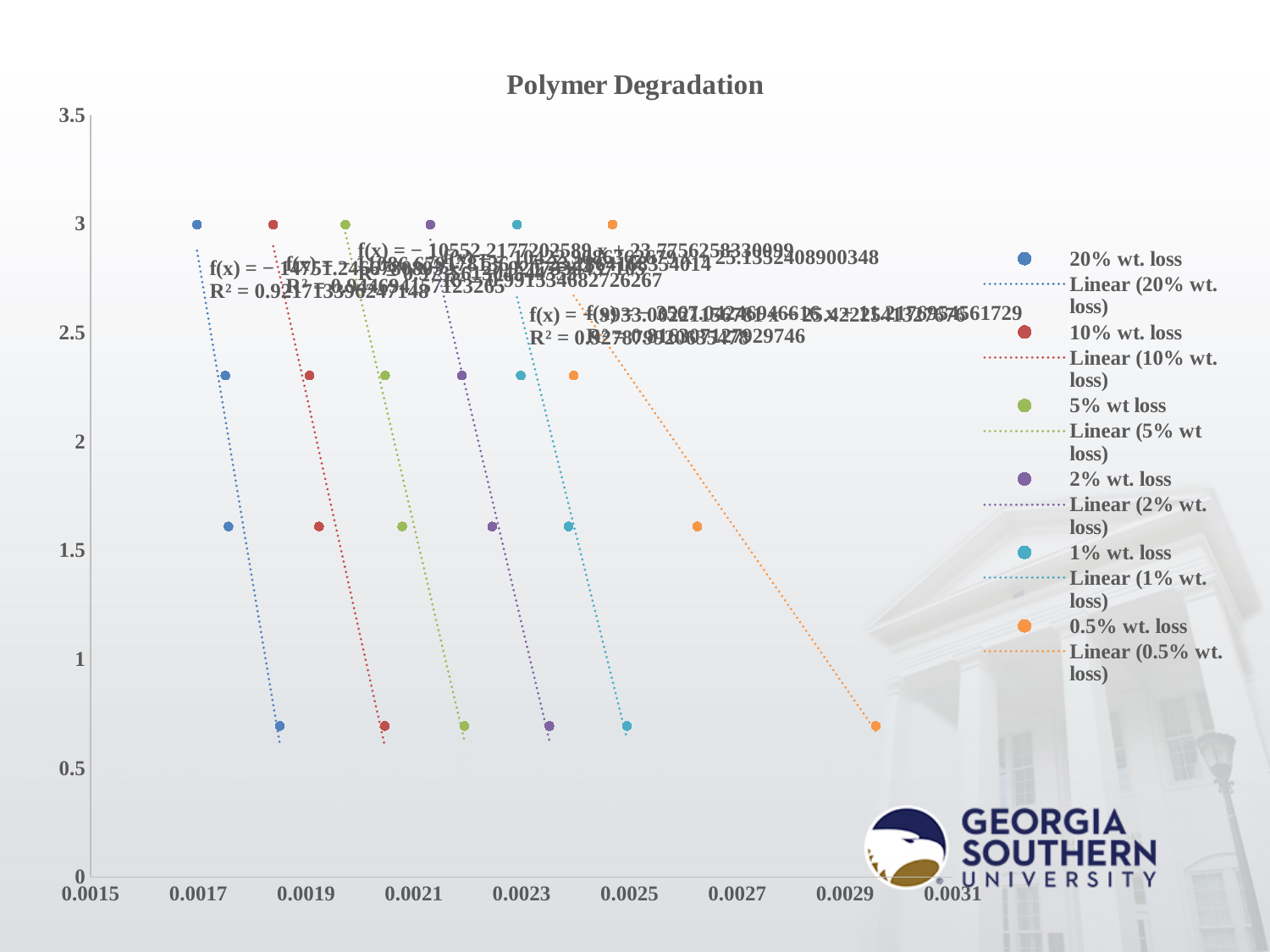

### Chart: Polymer Degradation

| Category |  |  |  |  |  |  |
|---|---|---|---|---|---|---|